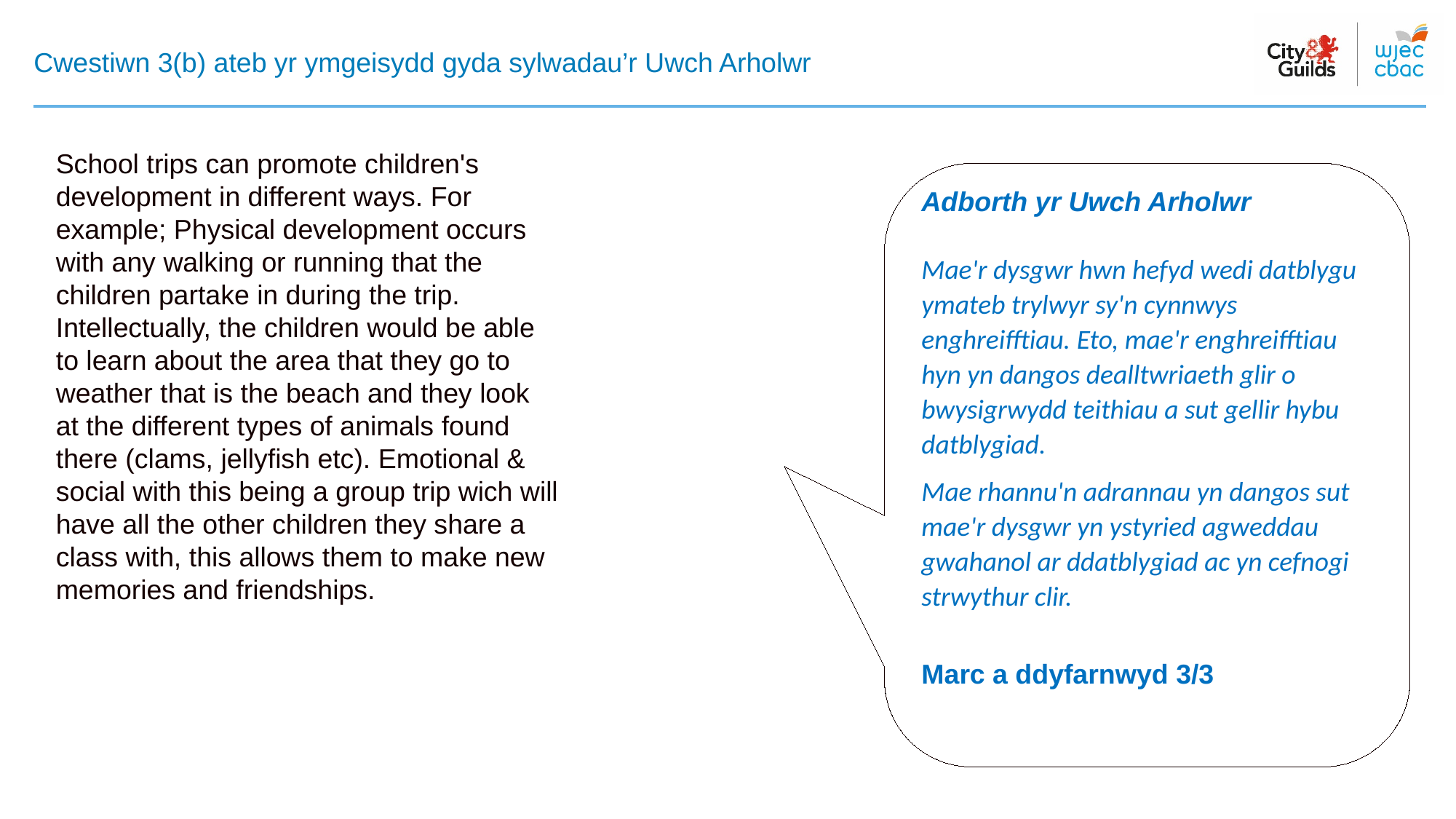

# Cwestiwn 3(b) ateb yr ymgeisydd gyda sylwadau’r Uwch Arholwr
School trips can promote children's development in different ways. For example; Physical development occurs with any walking or running that the children partake in during the trip. Intellectually, the children would be able to learn about the area that they go to weather that is the beach and they look at the different types of animals found there (clams, jellyfish etc). Emotional & social with this being a group trip wich will have all the other children they share a class with, this allows them to make new memories and friendships.

Adborth yr Uwch Arholwr

Mae'r dysgwr hwn hefyd wedi datblygu ymateb trylwyr sy'n cynnwys enghreifftiau. Eto, mae'r enghreifftiau hyn yn dangos dealltwriaeth glir o bwysigrwydd teithiau a sut gellir hybu datblygiad.
Mae rhannu'n adrannau yn dangos sut mae'r dysgwr yn ystyried agweddau gwahanol ar ddatblygiad ac yn cefnogi strwythur clir.

Marc a ddyfarnwyd 3/3